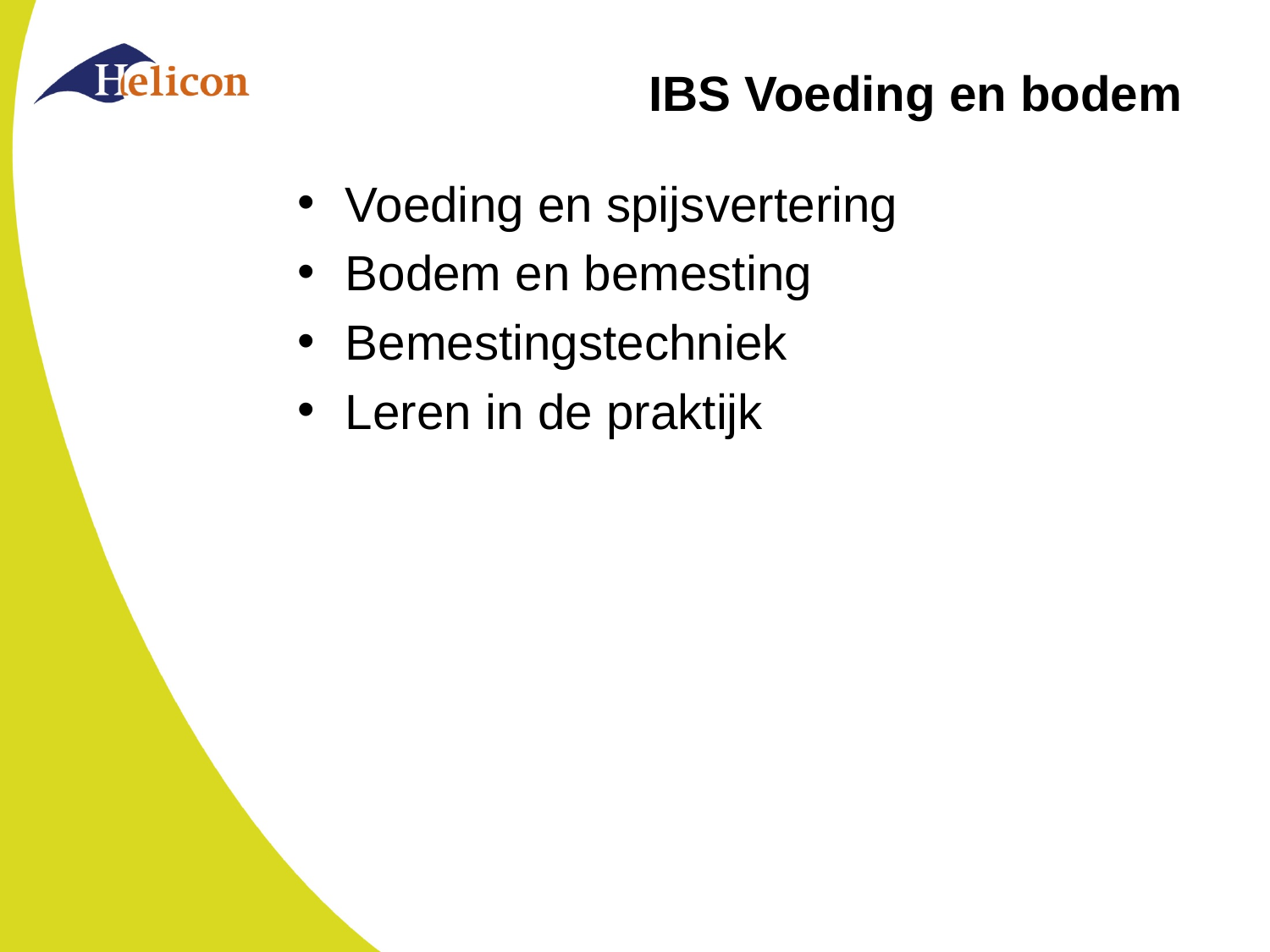

# IBS Voeding en bodem
Voeding en spijsvertering
Bodem en bemesting
Bemestingstechniek
Leren in de praktijk